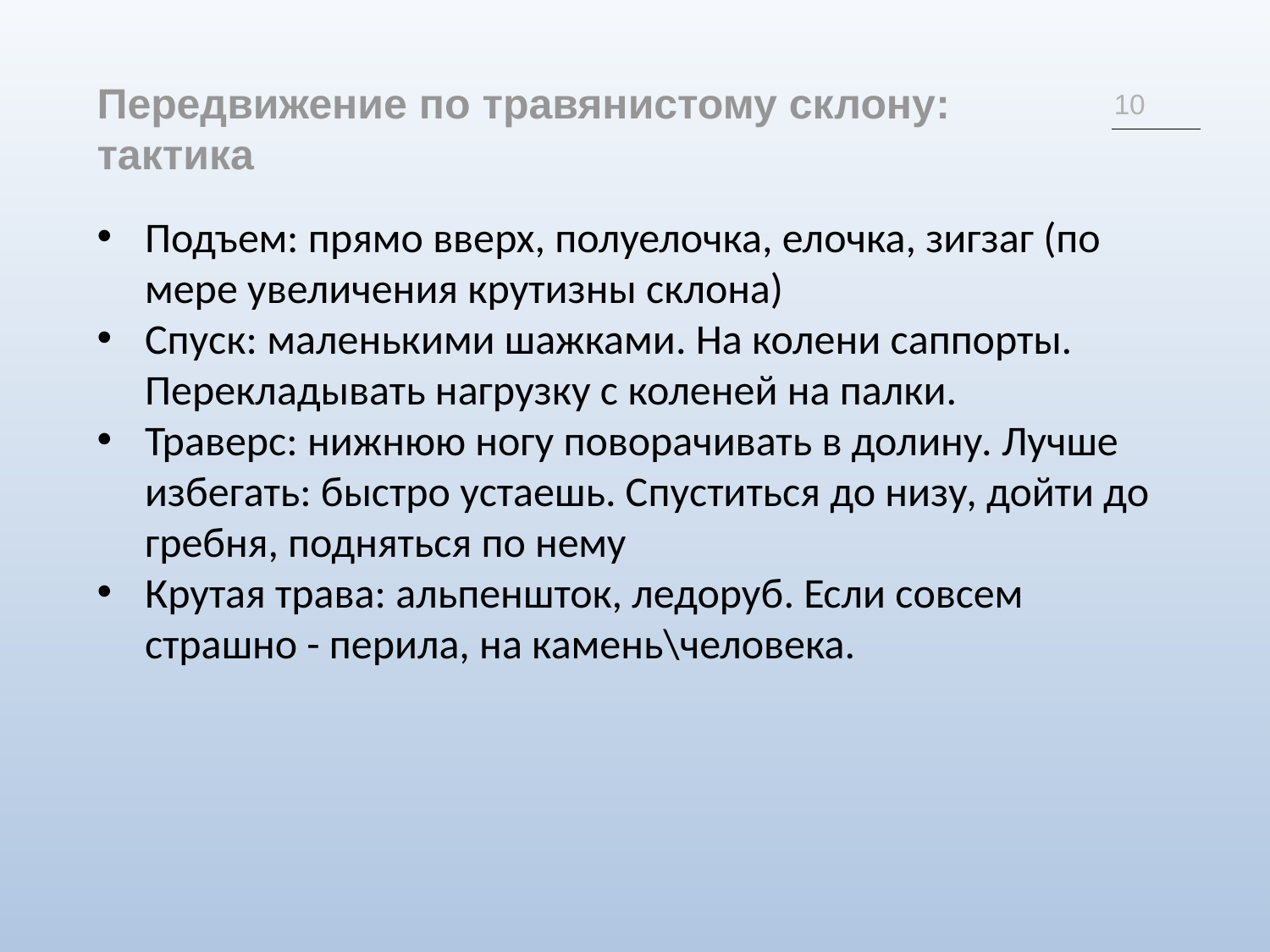

Передвижение по травянистому склону: тактика
10

Подъем: прямо вверх, полуелочка, елочка, зигзаг (по мере увеличения крутизны склона)
Спуск: маленькими шажками. На колени саппорты. Перекладывать нагрузку с коленей на палки.
Траверс: нижнюю ногу поворачивать в долину. Лучше избегать: быстро устаешь. Спуститься до низу, дойти до гребня, подняться по нему
Крутая трава: альпеншток, ледоруб. Если совсем страшно - перила, на камень\человека.